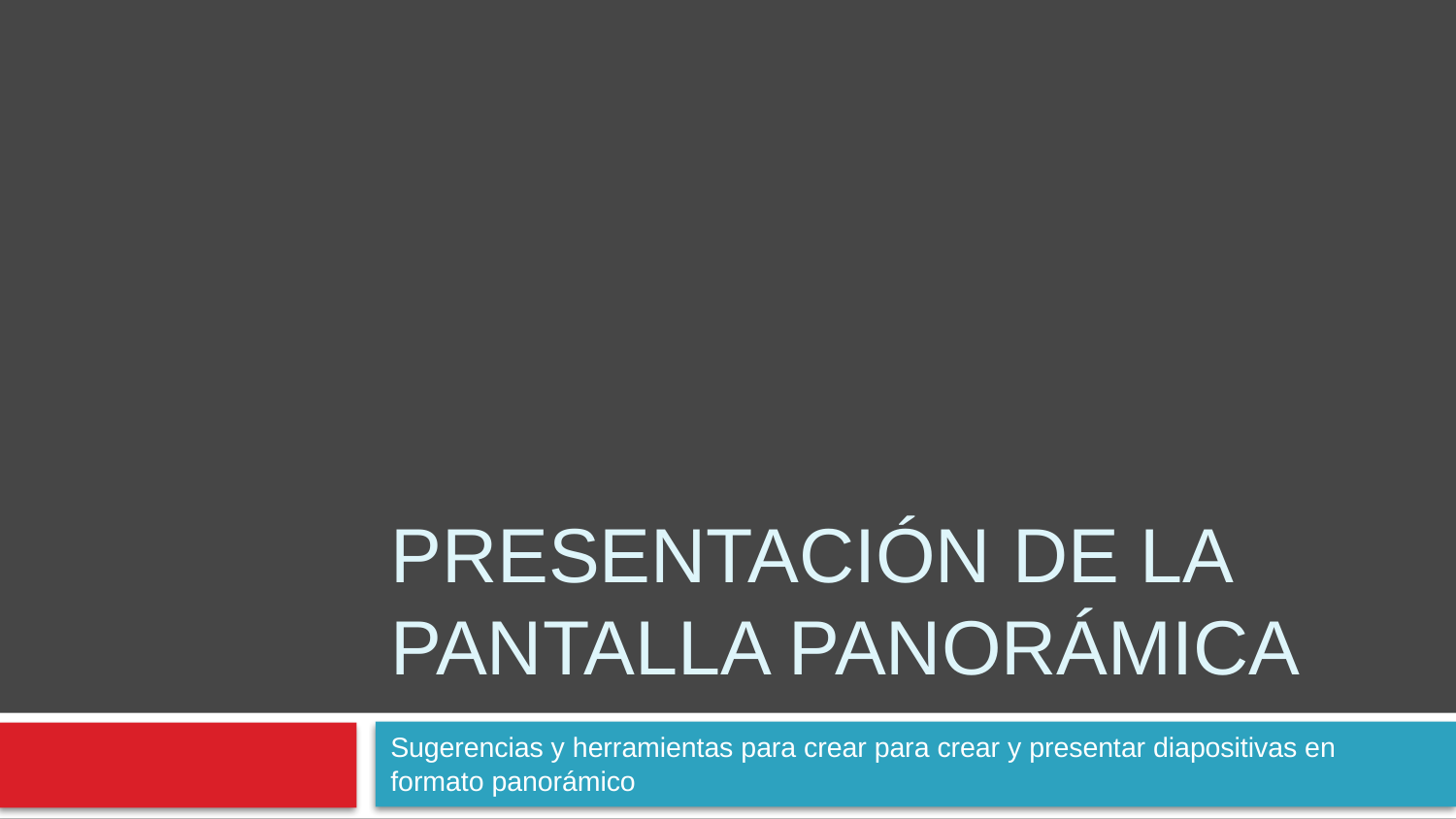

# Presentación de la pantalla panorámica
Sugerencias y herramientas para crear para crear y presentar diapositivas en formato panorámico